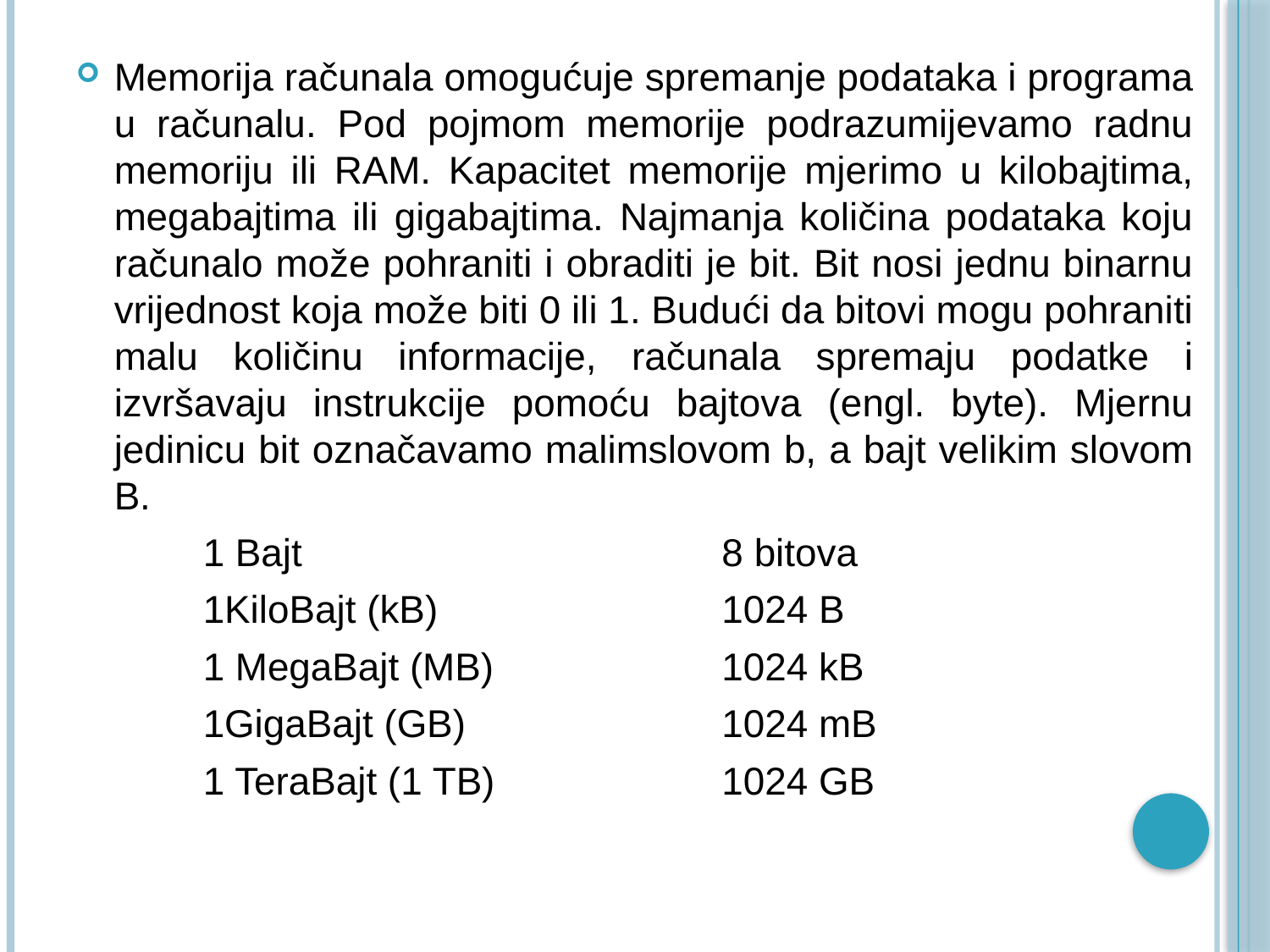

Memorija računala omogućuje spremanje podataka i programa u računalu. Pod pojmom memorije podrazumijevamo radnu memoriju ili RAM. Kapacitet memorije mjerimo u kilobajtima, megabajtima ili gigabajtima. Najmanja količina podataka koju računalo može pohraniti i obraditi je bit. Bit nosi jednu binarnu vrijednost koja može biti 0 ili 1. Budući da bitovi mogu pohraniti malu količinu informacije, računala spremaju podatke i izvršavaju instrukcije pomoću bajtova (engl. byte). Mjernu jedinicu bit označavamo malimslovom b, a bajt velikim slovom B.
	1 Bajt				 8 bitova
	1KiloBajt (kB)			 1024 B
	1 MegaBajt (MB)		 1024 kB
	1GigaBajt (GB)		 1024 mB
	1 TeraBajt (1 TB)		 1024 GB